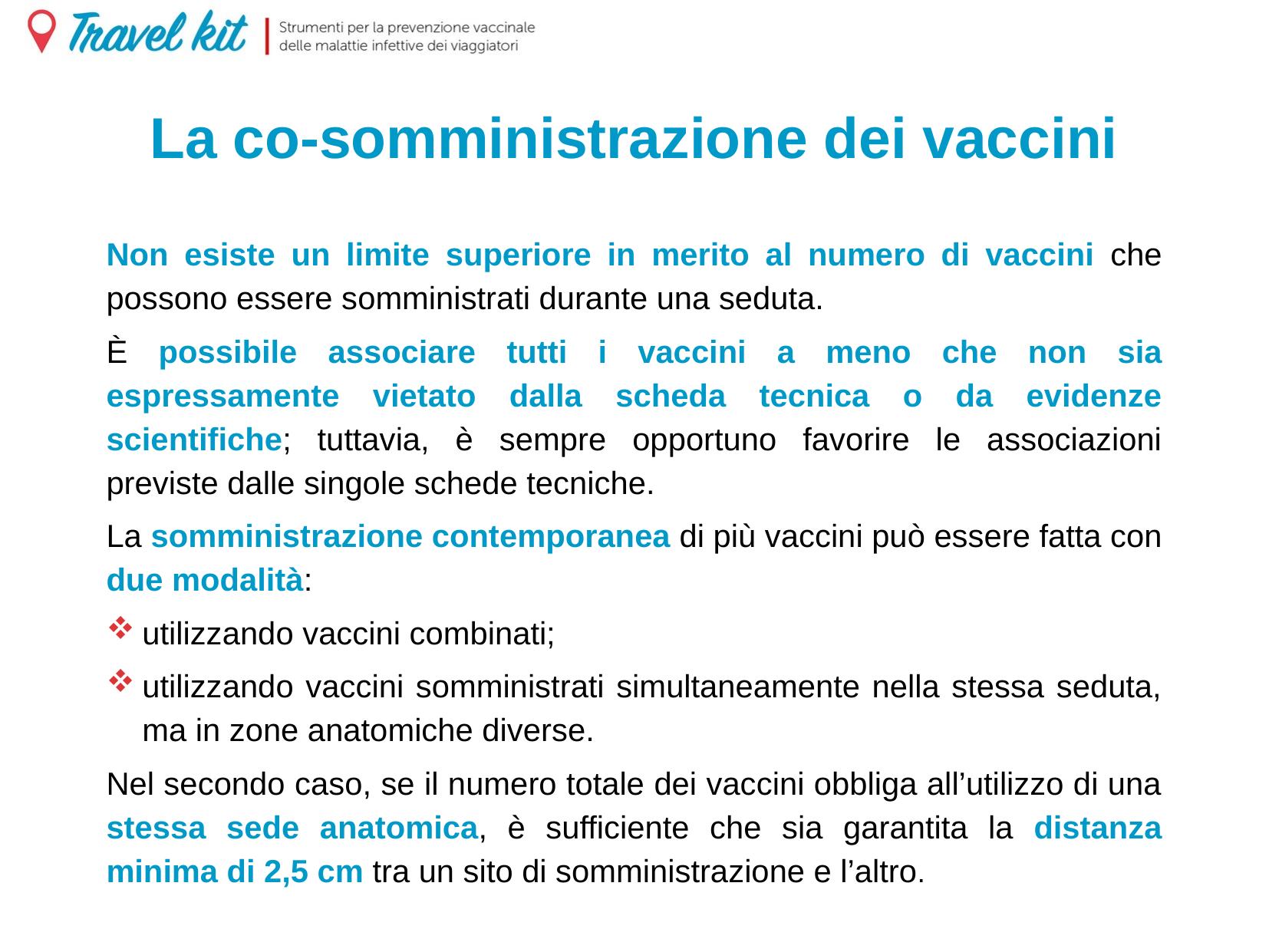

La co-somministrazione dei vaccini
Non esiste un limite superiore in merito al numero di vaccini che possono essere somministrati durante una seduta.
È possibile associare tutti i vaccini a meno che non sia espressamente vietato dalla scheda tecnica o da evidenze scientifiche; tuttavia, è sempre opportuno favorire le associazioni previste dalle singole schede tecniche.
La somministrazione contemporanea di più vaccini può essere fatta con due modalità:
utilizzando vaccini combinati;
utilizzando vaccini somministrati simultaneamente nella stessa seduta, ma in zone anatomiche diverse.
Nel secondo caso, se il numero totale dei vaccini obbliga all’utilizzo di una stessa sede anatomica, è sufficiente che sia garantita la distanza minima di 2,5 cm tra un sito di somministrazione e l’altro.